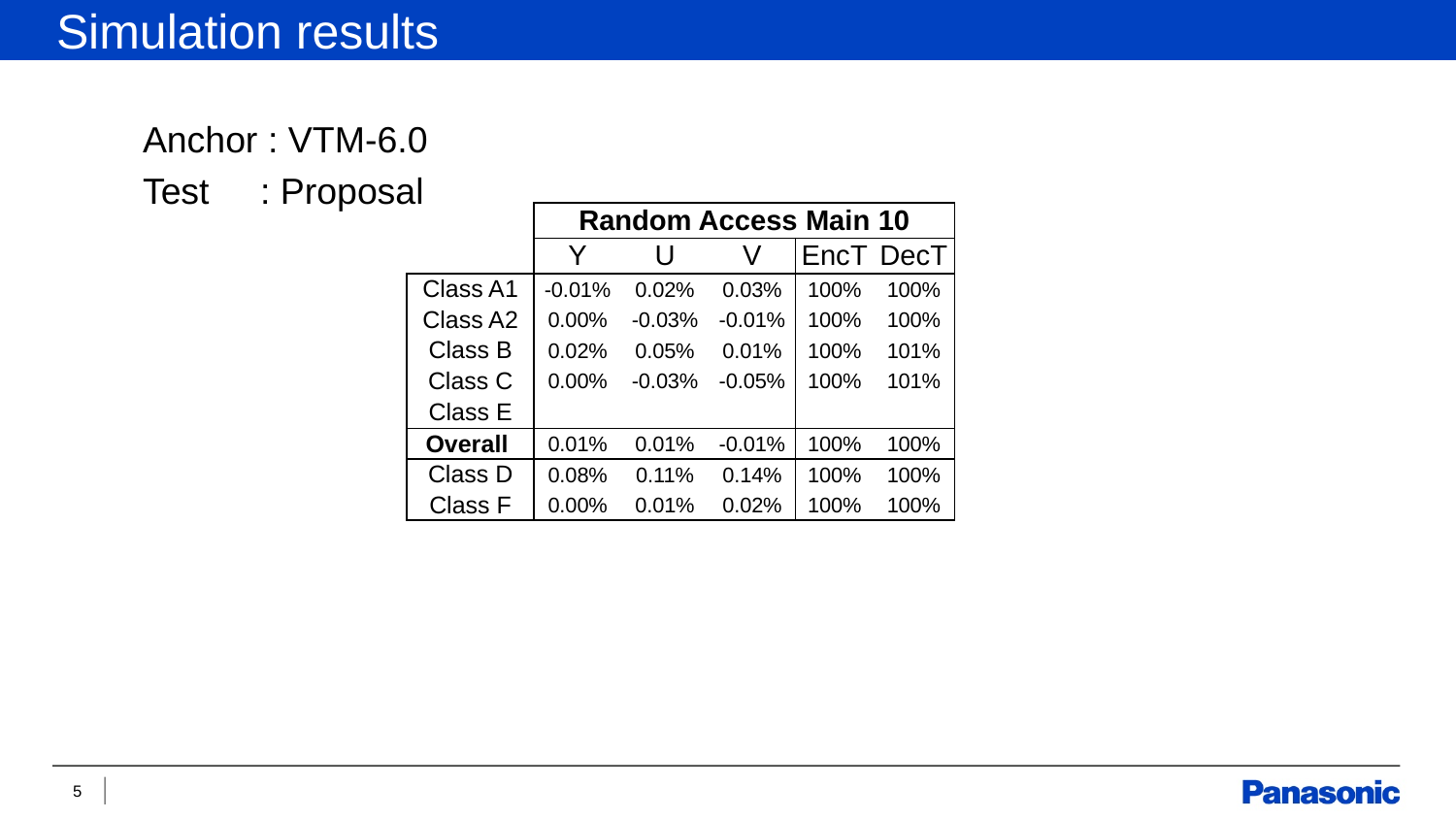

Simulation results
Anchor : VTM-6.0
Test     : Proposal
|  | Random Access Main 10 |  |  |  |  |
| --- | --- | --- | --- | --- | --- |
|  | Y | U | V | EncT | DecT |
| Class A1 | -0.01% | 0.02% | 0.03% | 100% | 100% |
| Class A2 | 0.00% | -0.03% | -0.01% | 100% | 100% |
| Class B | 0.02% | 0.05% | 0.01% | 100% | 101% |
| Class C | 0.00% | -0.03% | -0.05% | 100% | 101% |
| Class E |  |  |  |  |  |
| Overall | 0.01% | 0.01% | -0.01% | 100% | 100% |
| Class D | 0.08% | 0.11% | 0.14% | 100% | 100% |
| Class F | 0.00% | 0.01% | 0.02% | 100% | 100% |